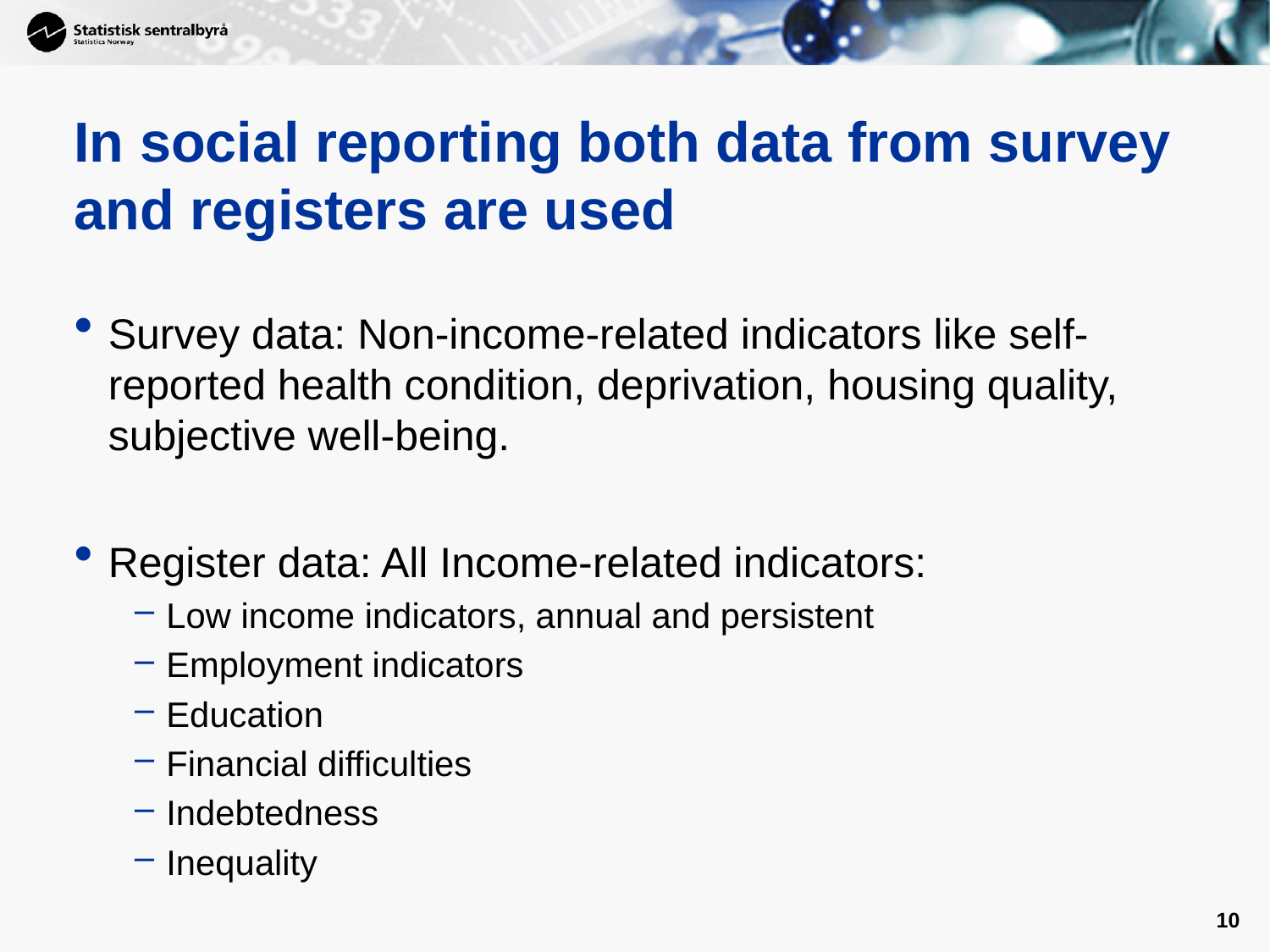

# In social reporting both data from survey and registers are used

Survey data: Non-income-related indicators like self-reported health condition, deprivation, housing quality, subjective well-being.

Register data: All Income-related indicators:
Low income indicators, annual and persistent
Employment indicators
Education
Financial difficulties
Indebtedness
Inequality
10